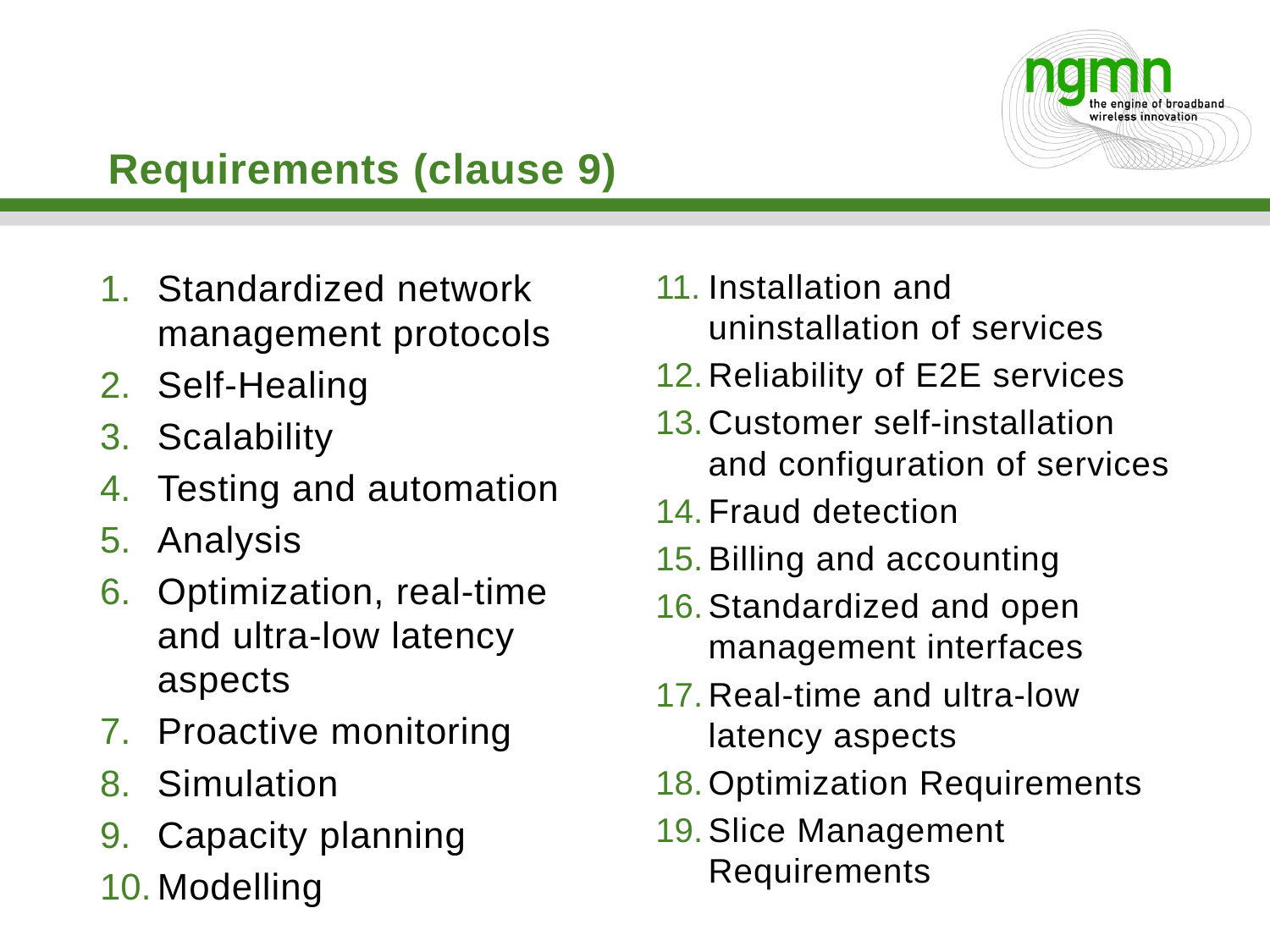

# Requirements (clause 9)
Installation and uninstallation of services
Reliability of E2E services
Customer self-installation and configuration of services
Fraud detection
Billing and accounting
Standardized and open management interfaces
Real-time and ultra-low latency aspects
Optimization Requirements
Slice Management Requirements

Standardized network management protocols
Self-Healing
Scalability
Testing and automation
Analysis
Optimization, real-time and ultra-low latency aspects
Proactive monitoring
Simulation
Capacity planning
Modelling